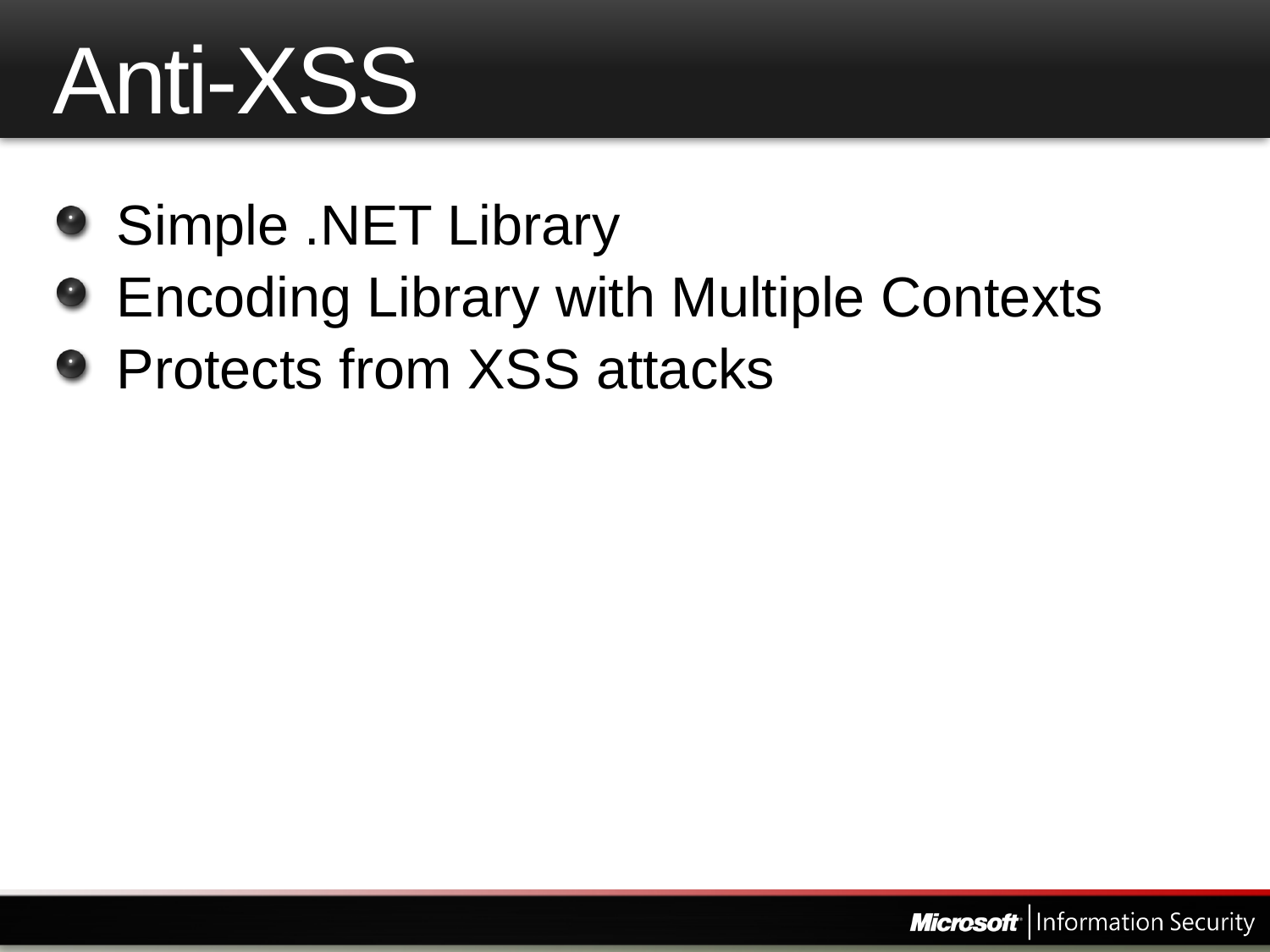

# Anti-XSS
Simple .NET Library
Encoding Library with Multiple Contexts
Protects from XSS attacks